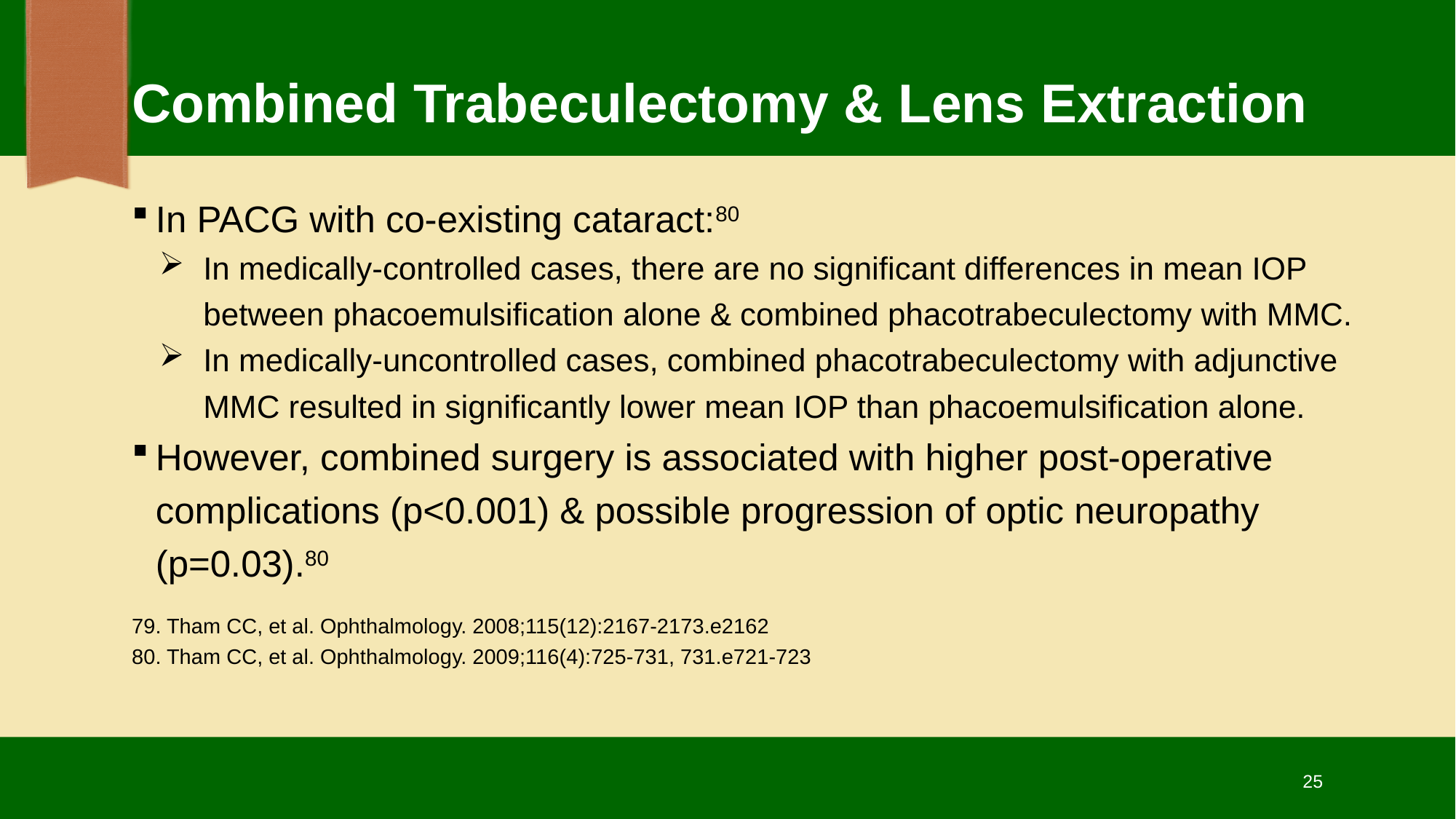

# Combined Trabeculectomy & Lens Extraction
In PACG with co-existing cataract:80
In medically-controlled cases, there are no significant differences in mean IOP between phacoemulsification alone & combined phacotrabeculectomy with MMC.
In medically-uncontrolled cases, combined phacotrabeculectomy with adjunctive MMC resulted in significantly lower mean IOP than phacoemulsification alone.
However, combined surgery is associated with higher post-operative complications (p<0.001) & possible progression of optic neuropathy (p=0.03).80

79. Tham CC, et al. Ophthalmology. 2008;115(12):2167-2173.e2162
80. Tham CC, et al. Ophthalmology. 2009;116(4):725-731, 731.e721-723
25